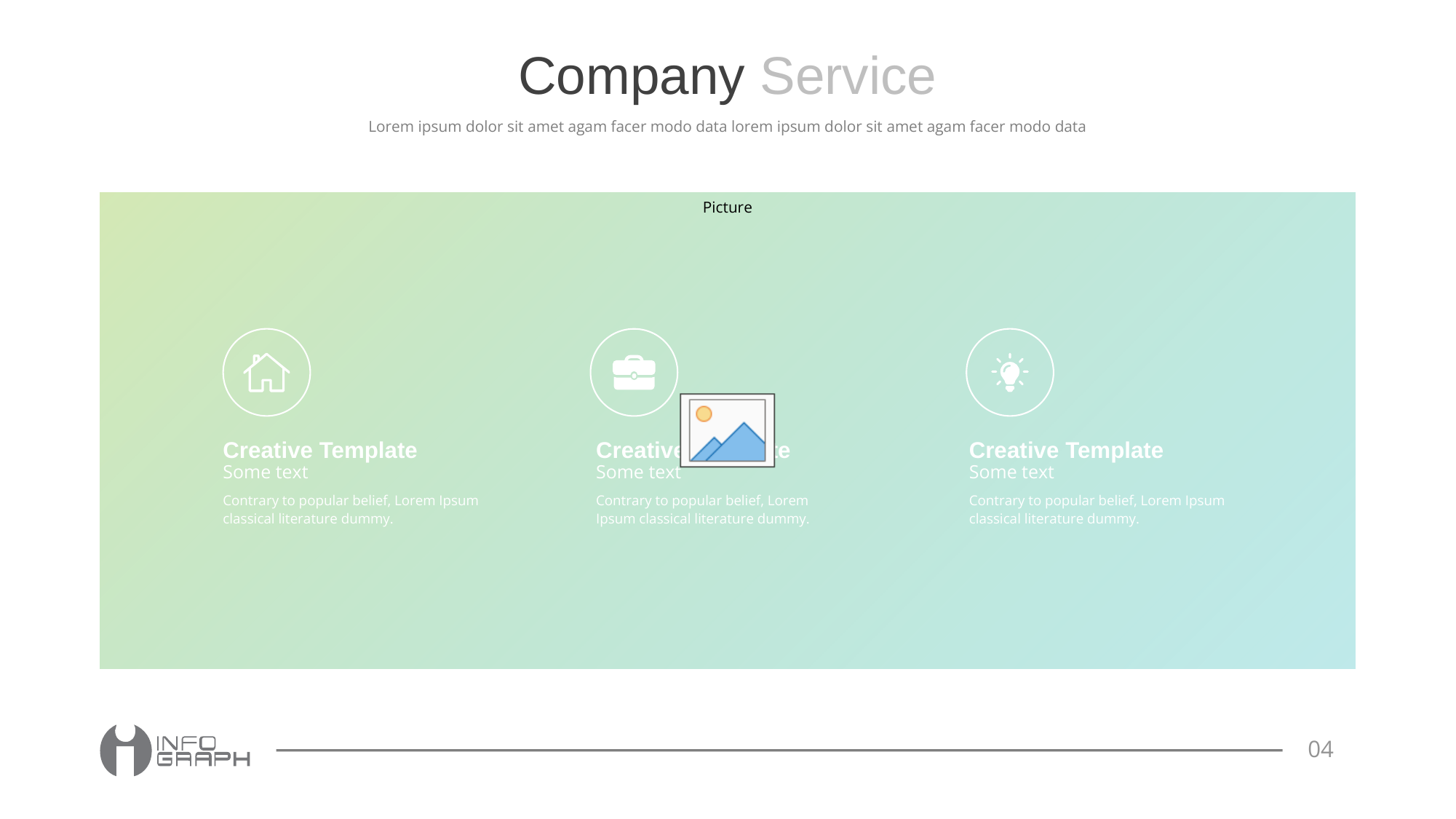

# Company Service
Lorem ipsum dolor sit amet agam facer modo data lorem ipsum dolor sit amet agam facer modo data

Creative Template
Some text
Contrary to popular belief, Lorem Ipsum classical literature dummy.

Creative Template
Some text
Contrary to popular belief, Lorem Ipsum classical literature dummy.

Creative Template
Some text
Contrary to popular belief, Lorem Ipsum classical literature dummy.
04